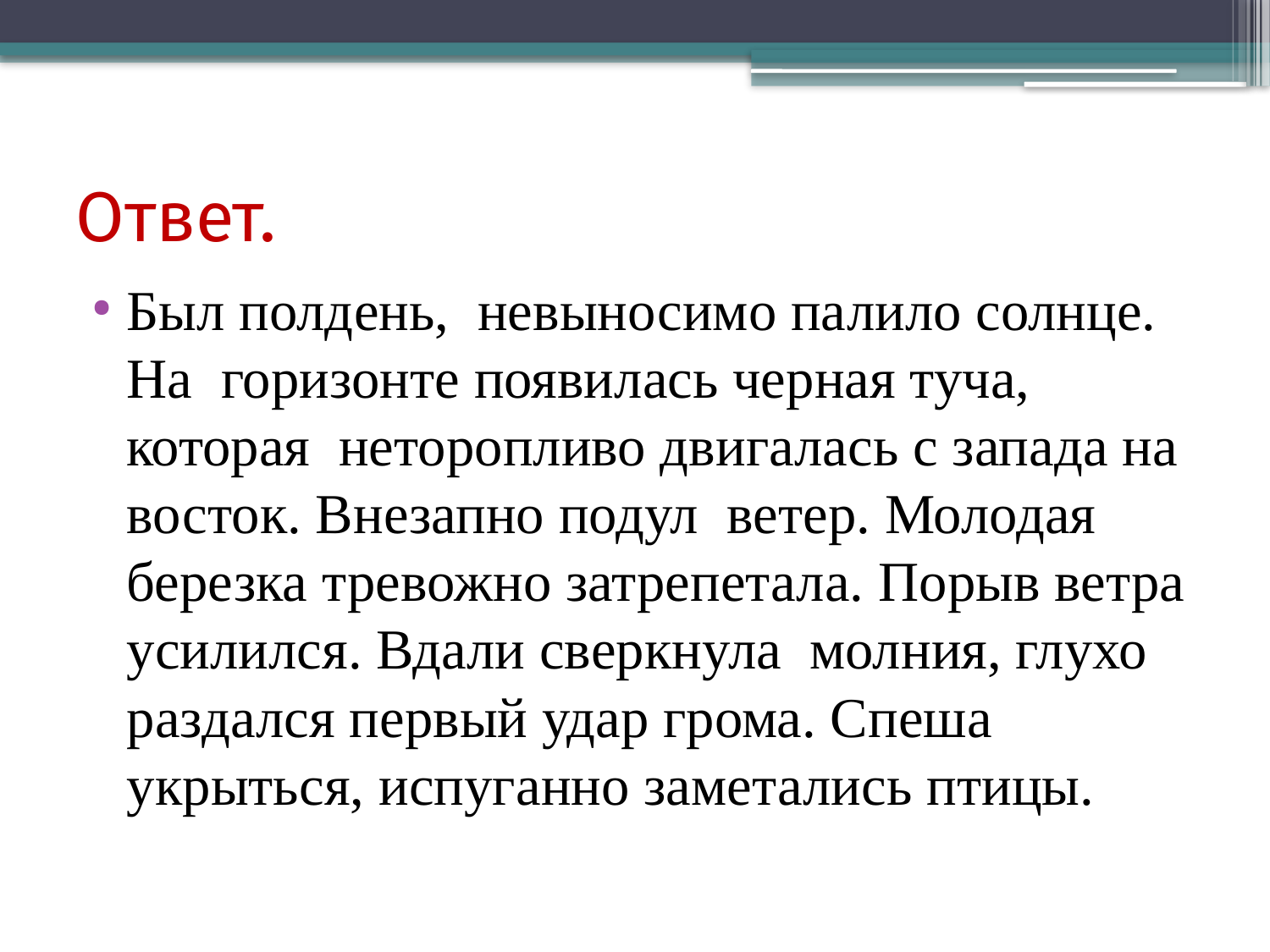

# Ответ.
Был полдень,  невыносимо палило солнце. На  горизонте появилась черная туча, которая  неторопливо двигалась с запада на восток. Внезапно подул  ветер. Молодая березка тревожно затрепетала. Порыв ветра усилился. Вдали сверкнула  молния, глухо  раздался первый удар грома. Спеша  укрыться, испуганно заметались птицы.